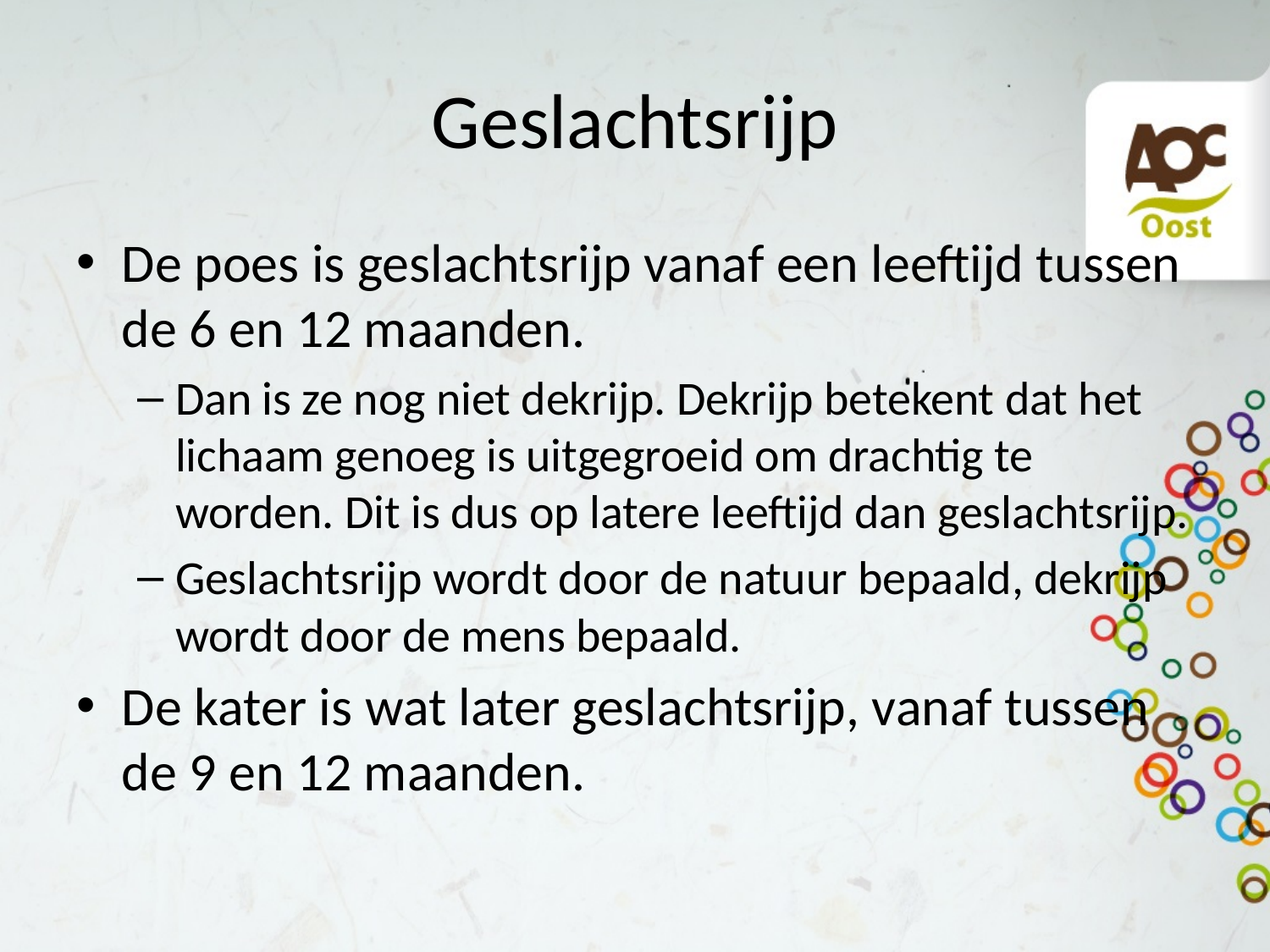

# Geslachtsrijp
De poes is geslachtsrijp vanaf een leeftijd tussen de 6 en 12 maanden.
Dan is ze nog niet dekrijp. Dekrijp betekent dat het lichaam genoeg is uitgegroeid om drachtig te worden. Dit is dus op latere leeftijd dan geslachtsrijp.
Geslachtsrijp wordt door de natuur bepaald, dekrijp wordt door de mens bepaald.
De kater is wat later geslachtsrijp, vanaf tussen de 9 en 12 maanden.